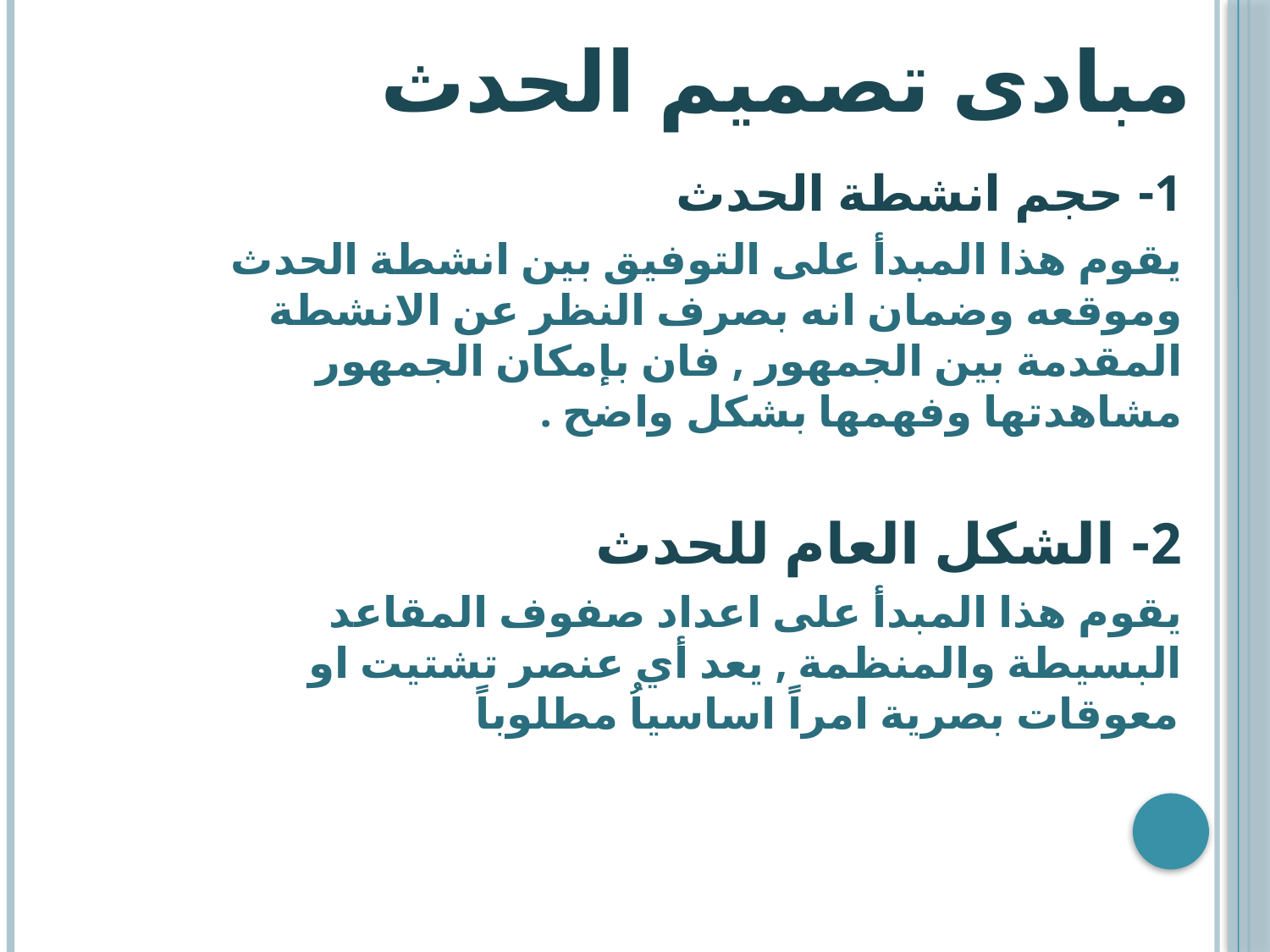

# مبادى تصميم الحدث
1- حجم انشطة الحدث
يقوم هذا المبدأ على التوفيق بين انشطة الحدث وموقعه وضمان انه بصرف النظر عن الانشطة المقدمة بين الجمهور , فان بإمكان الجمهور مشاهدتها وفهمها بشكل واضح .

2- الشكل العام للحدث
يقوم هذا المبدأ على اعداد صفوف المقاعد البسيطة والمنظمة , يعد أي عنصر تشتيت او معوقات بصرية امراً اساسياُ مطلوباً